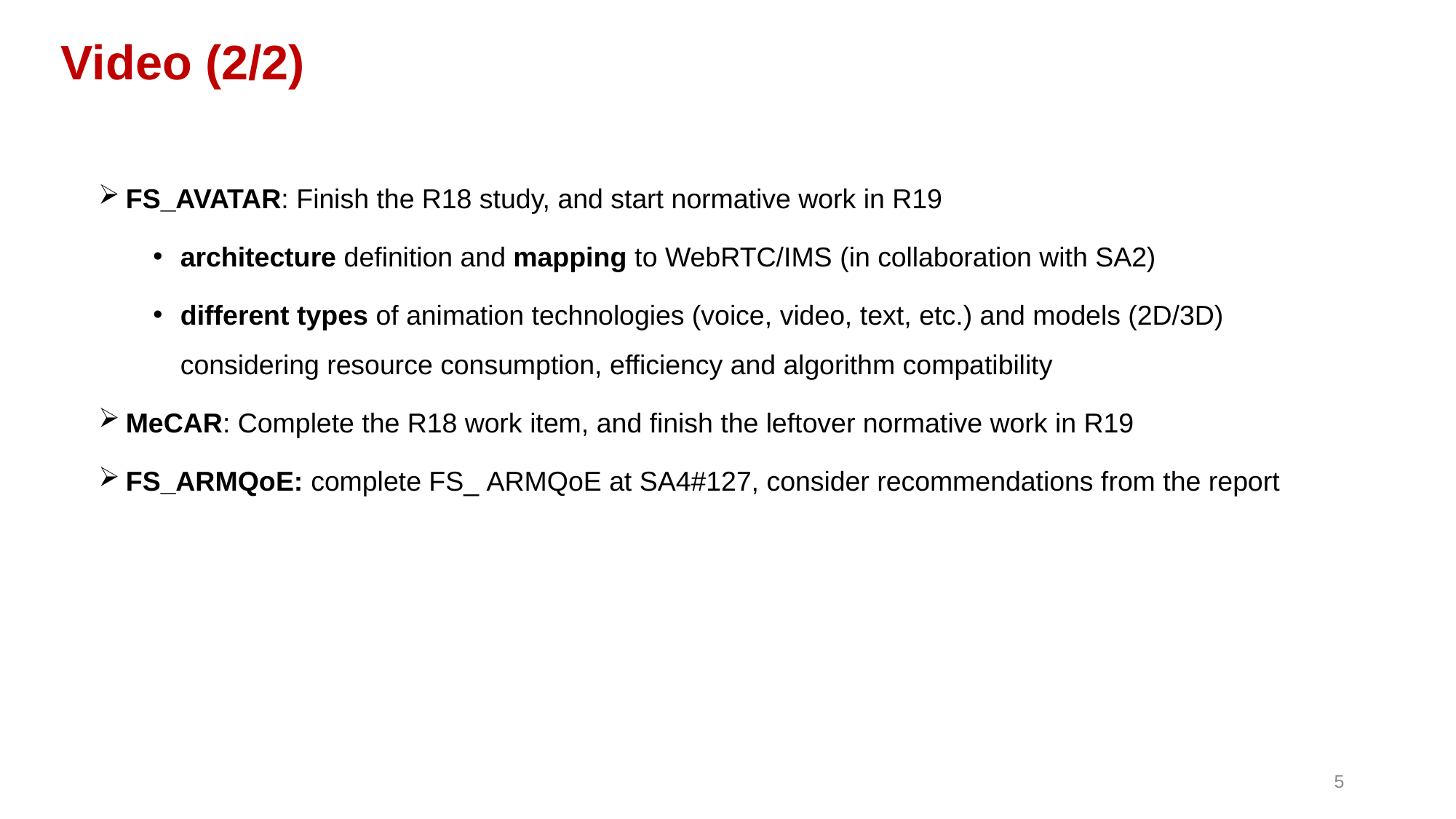

# Video (2/2)
FS_AVATAR: Finish the R18 study, and start normative work in R19
architecture definition and mapping to WebRTC/IMS (in collaboration with SA2)
different types of animation technologies (voice, video, text, etc.) and models (2D/3D) considering resource consumption, efficiency and algorithm compatibility
MeCAR: Complete the R18 work item, and finish the leftover normative work in R19
FS_ARMQoE: complete FS_ ARMQoE at SA4#127, consider recommendations from the report
5